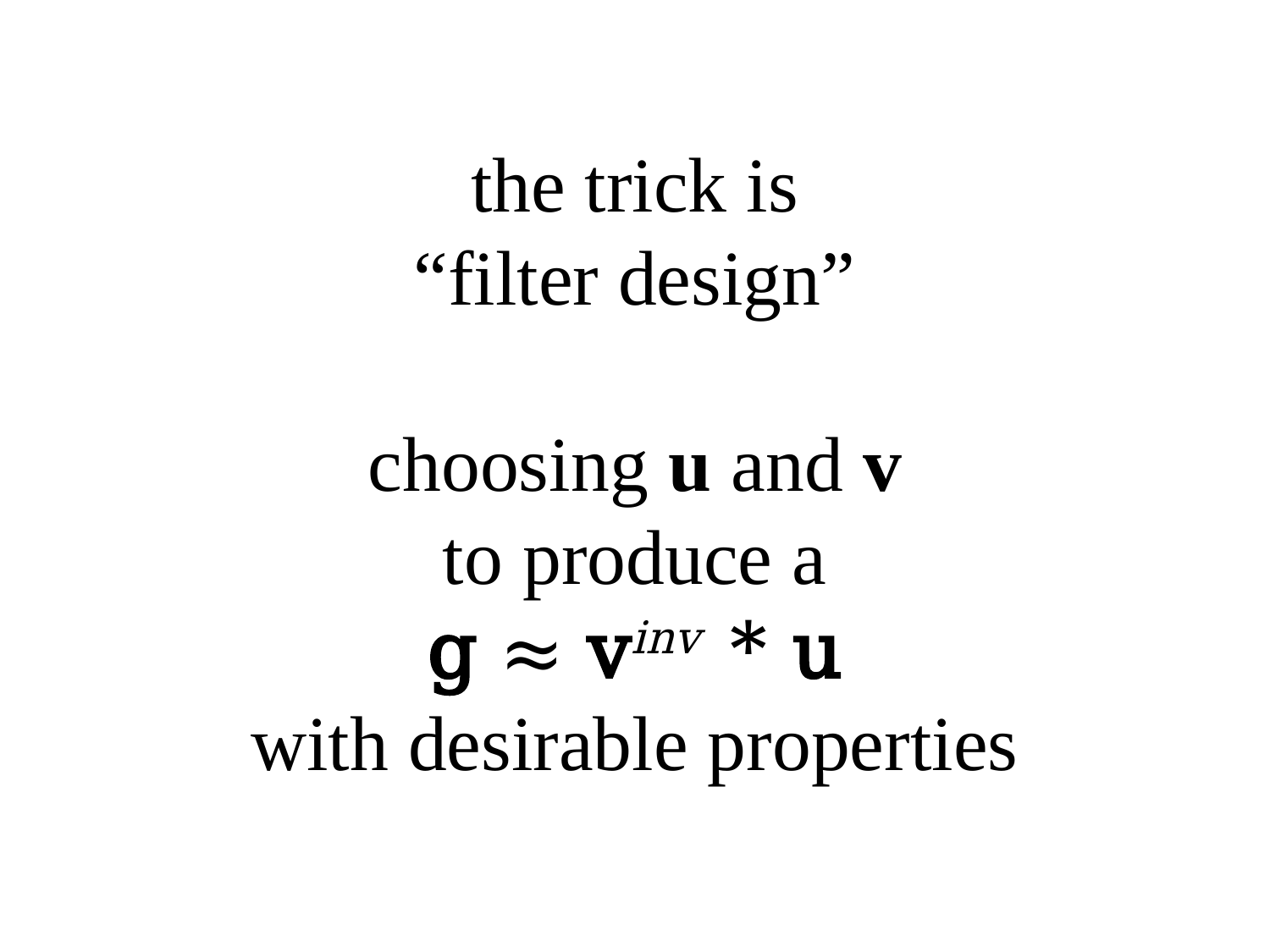

# the trick is “filter design” choosing u and v to produce a g ≈ vinv  * u with desirable properties